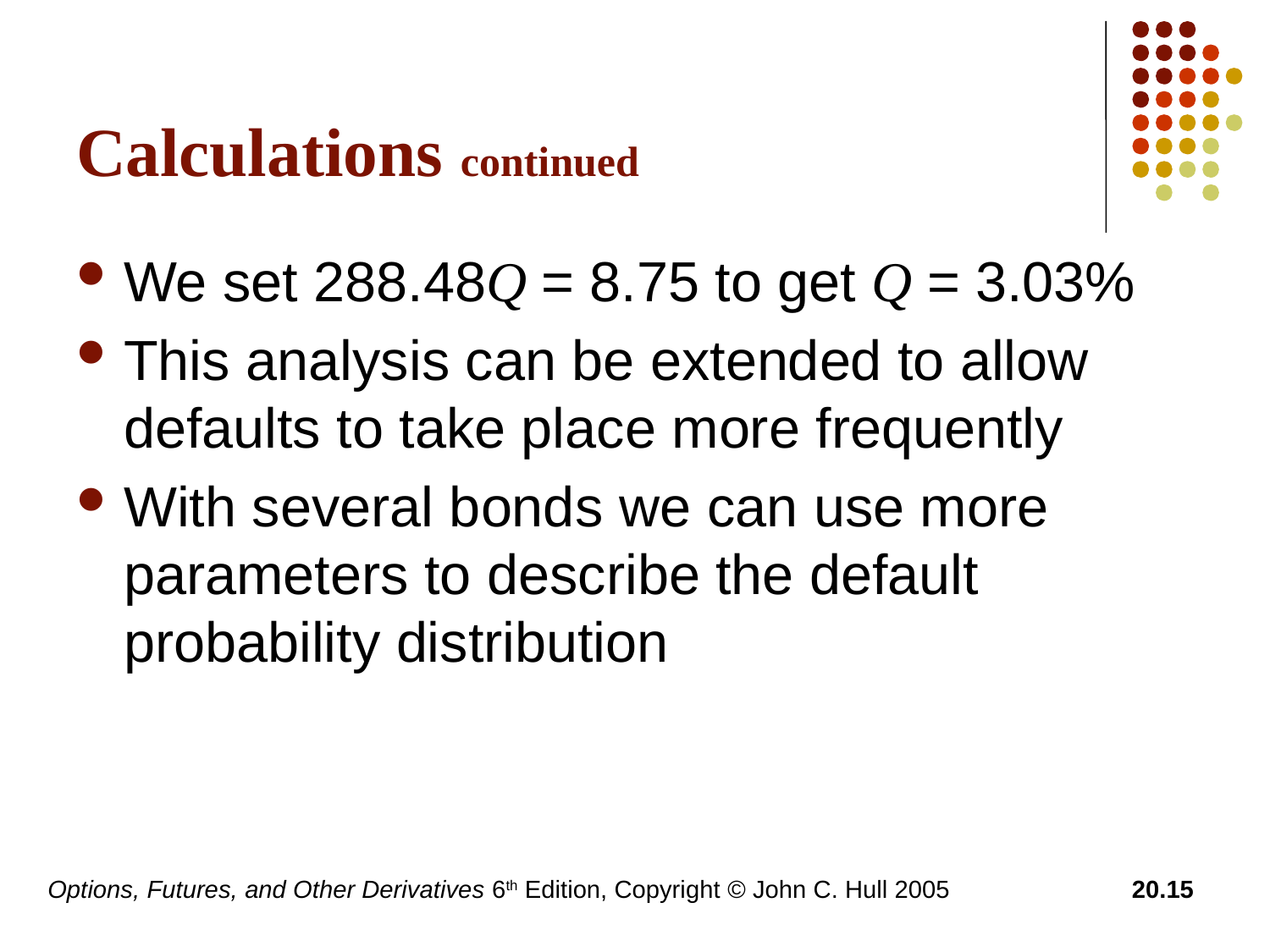

# Calculations continued
We set 288.48Q = 8.75 to get Q = 3.03%
This analysis can be extended to allow defaults to take place more frequently
With several bonds we can use more parameters to describe the default probability distribution
Options, Futures, and Other Derivatives 6th Edition, Copyright © John C. Hull 2005
20.15